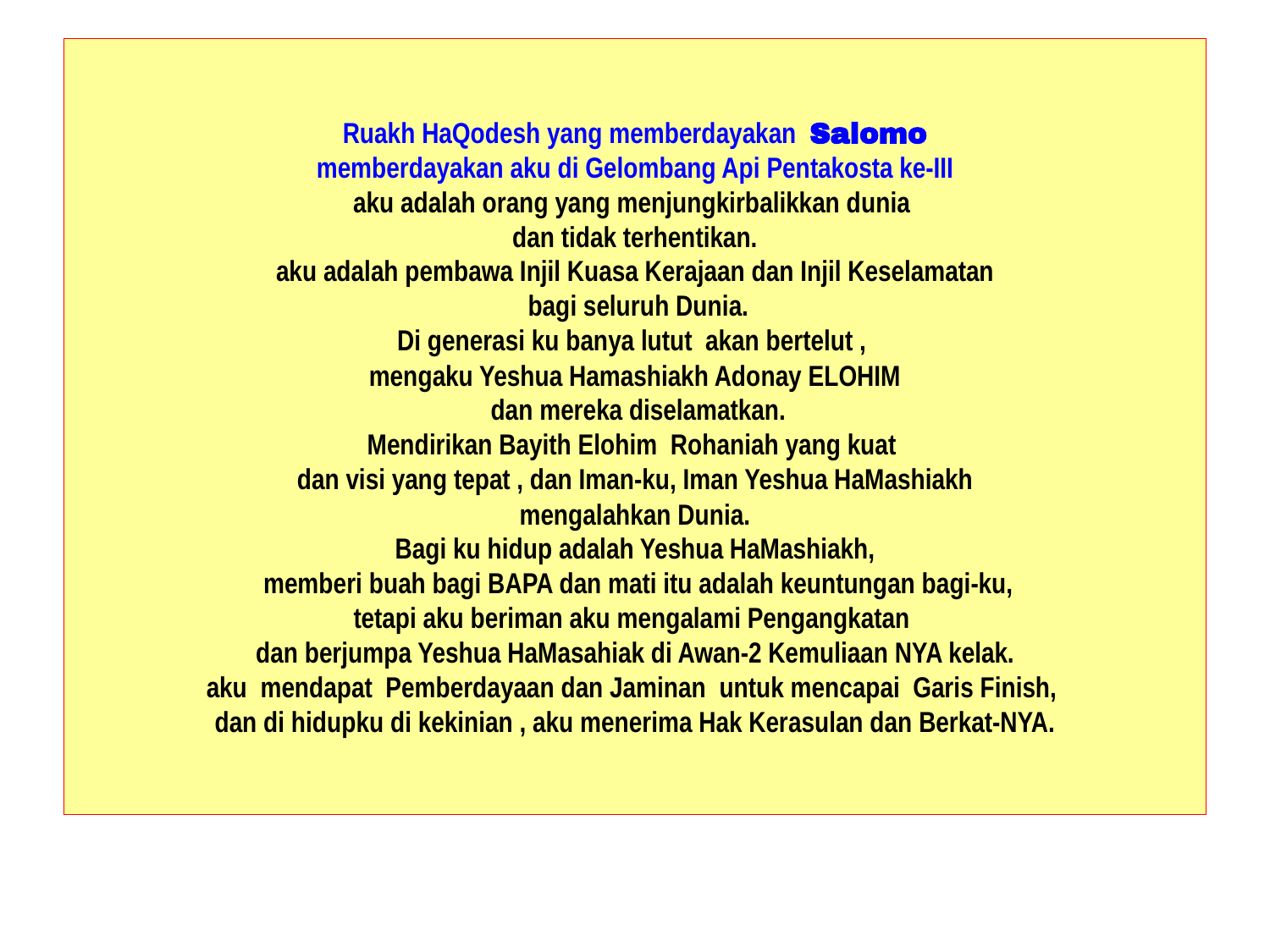

# Ruakh HaQodesh yang memberdayakan  Salomo memberdayakan aku di Gelombang Api Pentakosta ke-III aku adalah orang yang menjungkirbalikkan dunia dan tidak terhentikan. aku adalah pembawa Injil Kuasa Kerajaan dan Injil Keselamatan bagi seluruh Dunia. Di generasi ku banya lutut  akan bertelut , mengaku Yeshua Hamashiakh Adonay ELOHIM dan mereka diselamatkan. Mendirikan Bayith Elohim  Rohaniah yang kuat dan visi yang tepat , dan Iman-ku, Iman Yeshua HaMashiakh mengalahkan Dunia. Bagi ku hidup adalah Yeshua HaMashiakh, memberi buah bagi BAPA dan mati itu adalah keuntungan bagi-ku, tetapi aku beriman aku mengalami Pengangkatan dan berjumpa Yeshua HaMasahiak di Awan-2 Kemuliaan NYA kelak. aku  mendapat  Pemberdayaan dan Jaminan  untuk mencapai  Garis Finish, dan di hidupku di kekinian , aku menerima Hak Kerasulan dan Berkat-NYA.